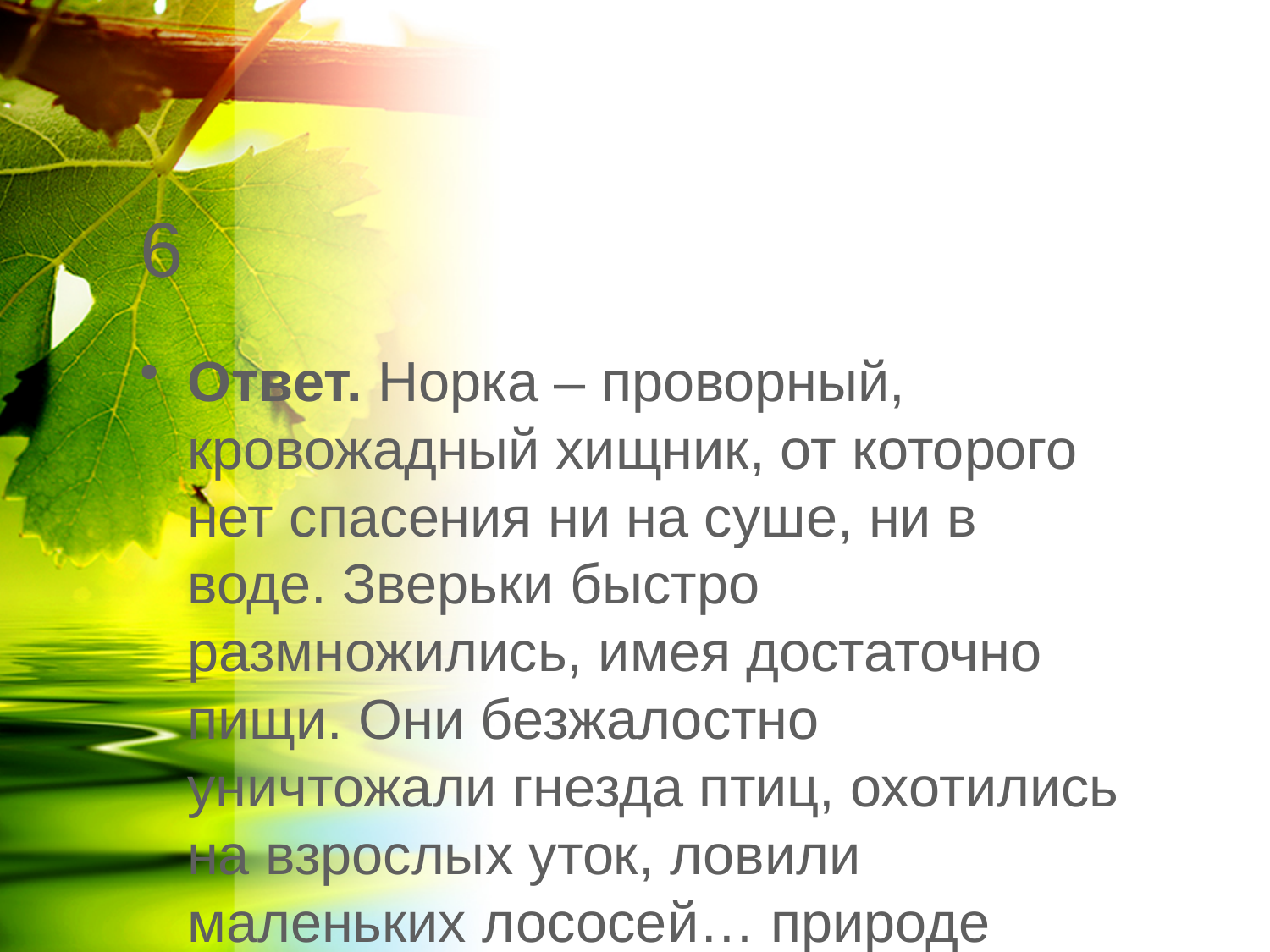

# 6
Ответ. Норка – проворный, кровожадный хищник, от которого нет спасения ни на суше, ни в воде. Зверьки быстро размножились, имея достаточно пищи. Они безжалостно уничтожали гнезда птиц, охотились на взрослых уток, ловили маленьких лососей… природе острова нанесена глубокая, долго не заживающая рана.